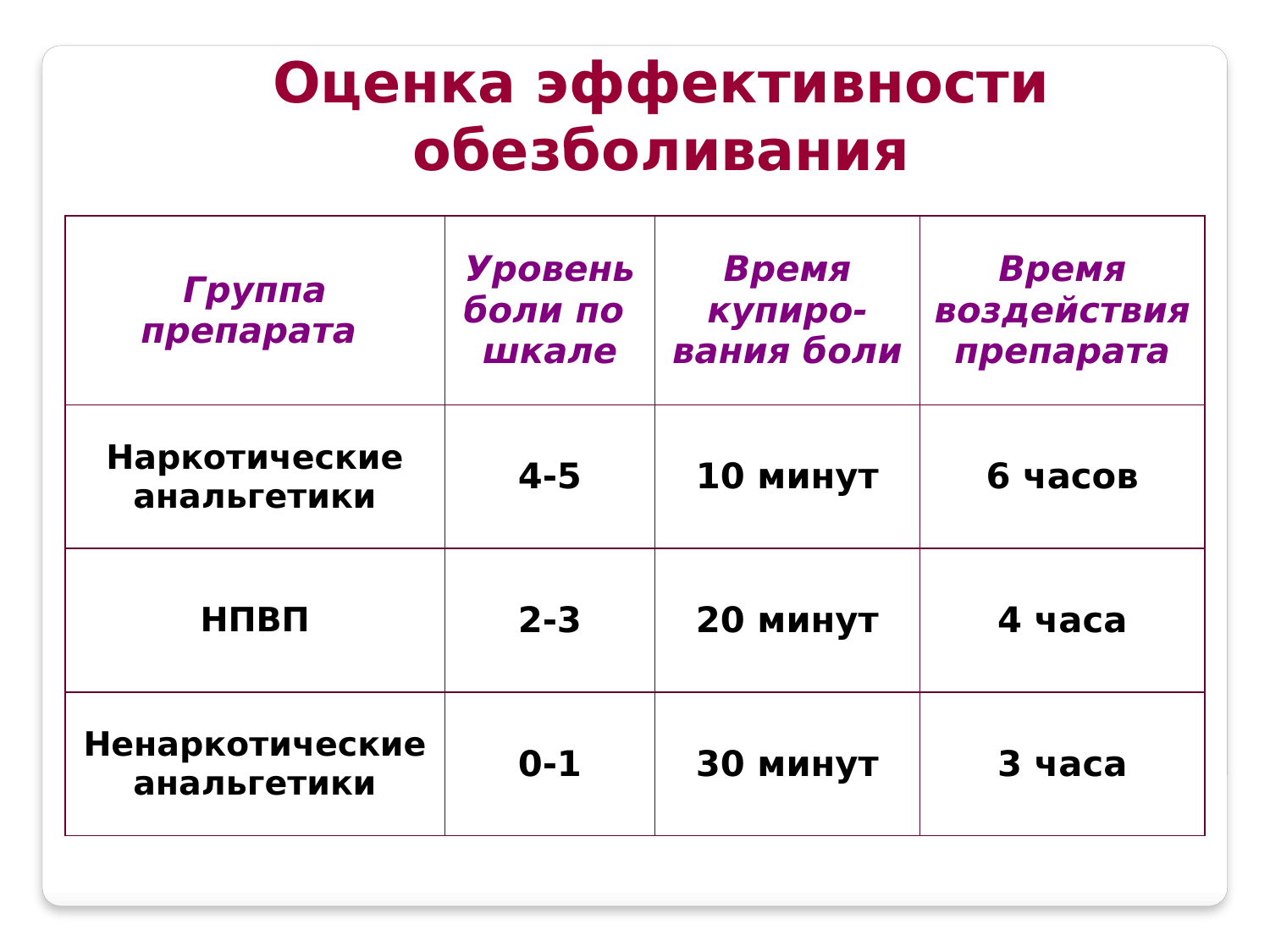

Оценка эффективности обезболивания
| Группа препарата | Уровень боли по шкале | Время купиро-вания боли | Время воздействия препарата |
| --- | --- | --- | --- |
| Наркотические анальгетики | 4-5 | 10 минут | 6 часов |
| НПВП | 2-3 | 20 минут | 4 часа |
| Ненаркотические анальгетики | 0-1 | 30 минут | 3 часа |